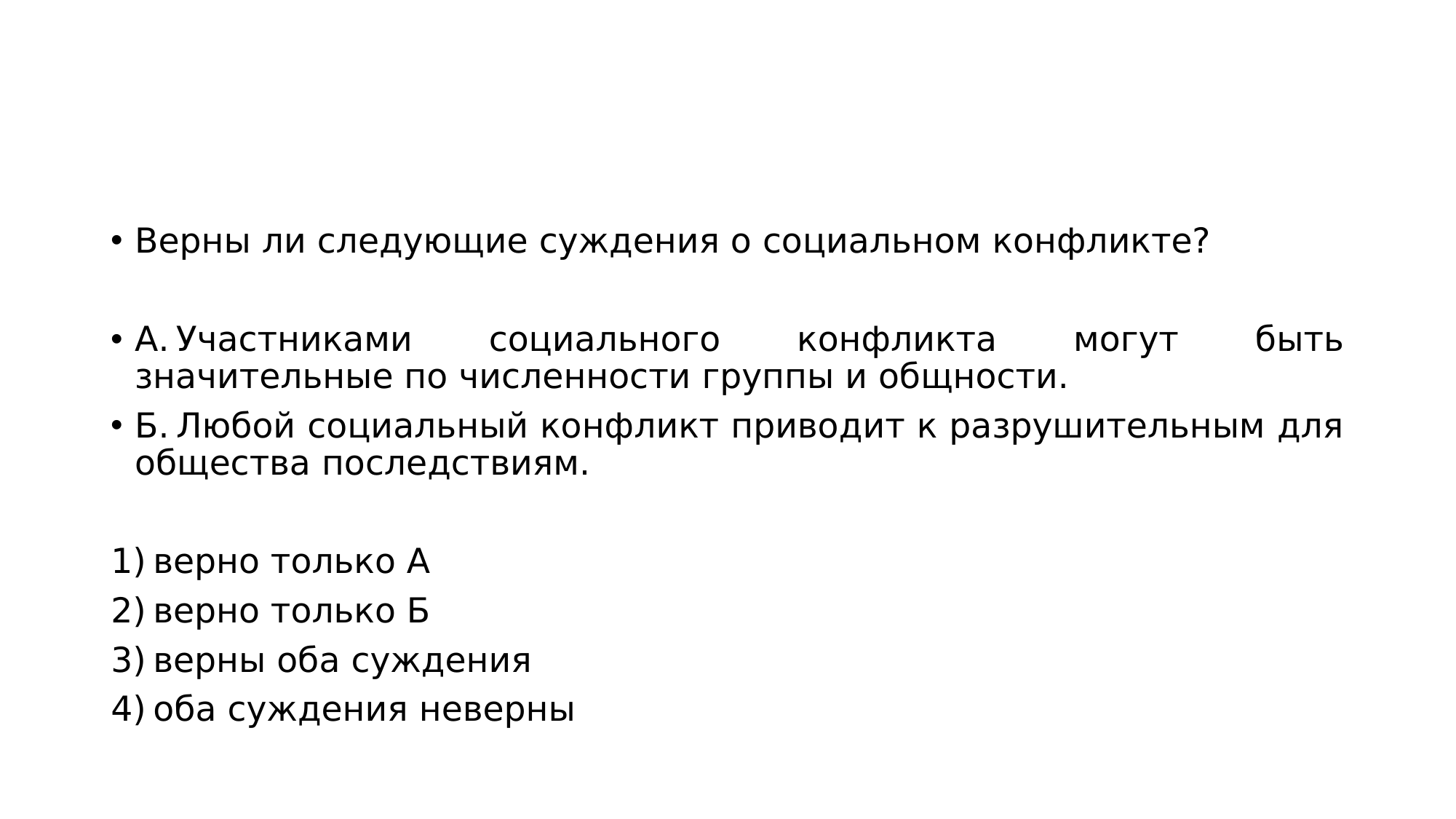

#
Верны ли следующие суждения о социальном конфликте?

А. Участниками социального конфликта могут быть значительные по численности группы и общности.
Б. Любой социальный конфликт приводит к разрушительным для общества последствиям.

1) верно только А
2) верно только Б
3) верны оба суждения
4) оба суждения неверны